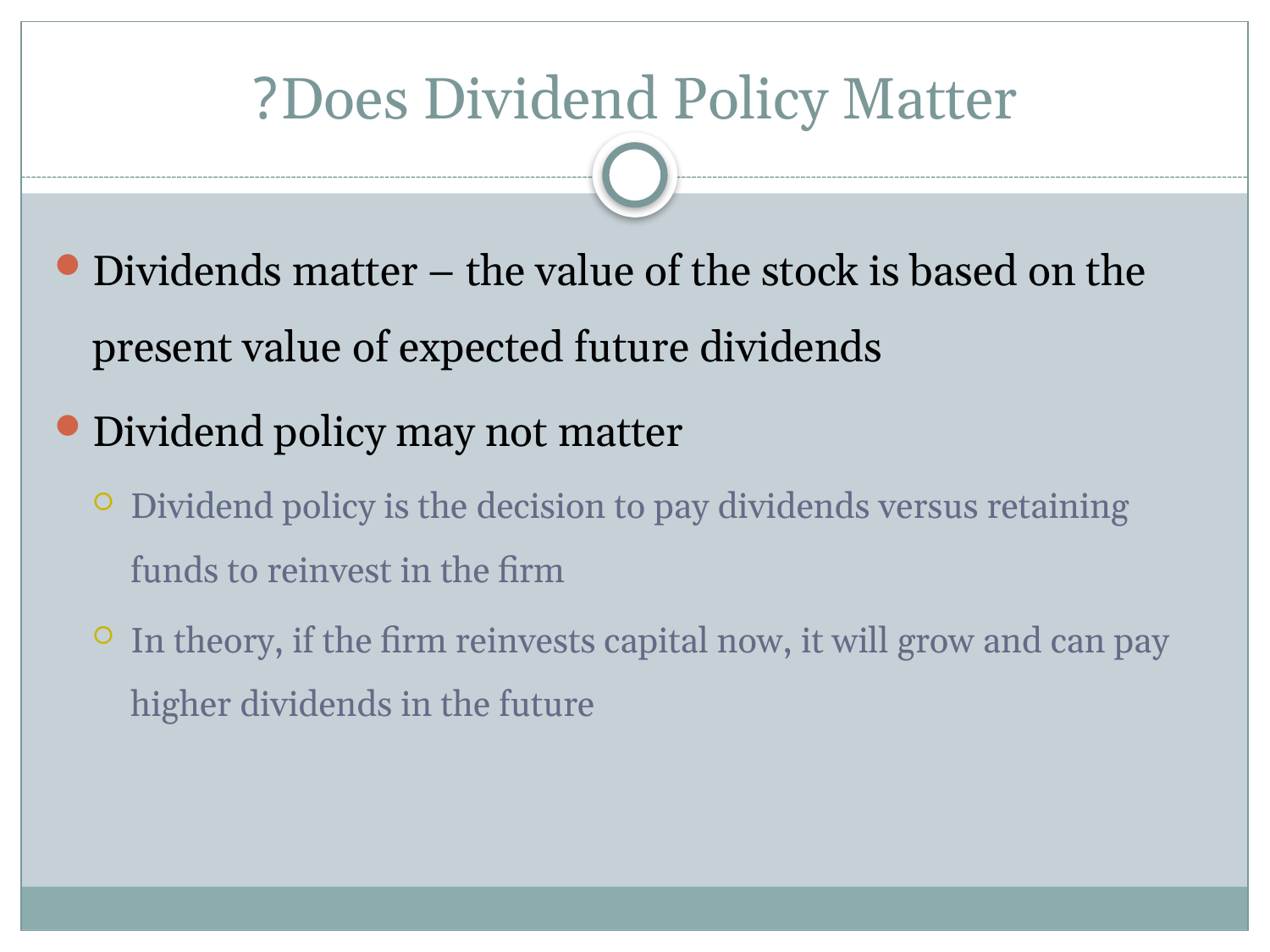

# Does Dividend Policy Matter?
Dividends matter – the value of the stock is based on the present value of expected future dividends
Dividend policy may not matter
Dividend policy is the decision to pay dividends versus retaining funds to reinvest in the firm
In theory, if the firm reinvests capital now, it will grow and can pay higher dividends in the future